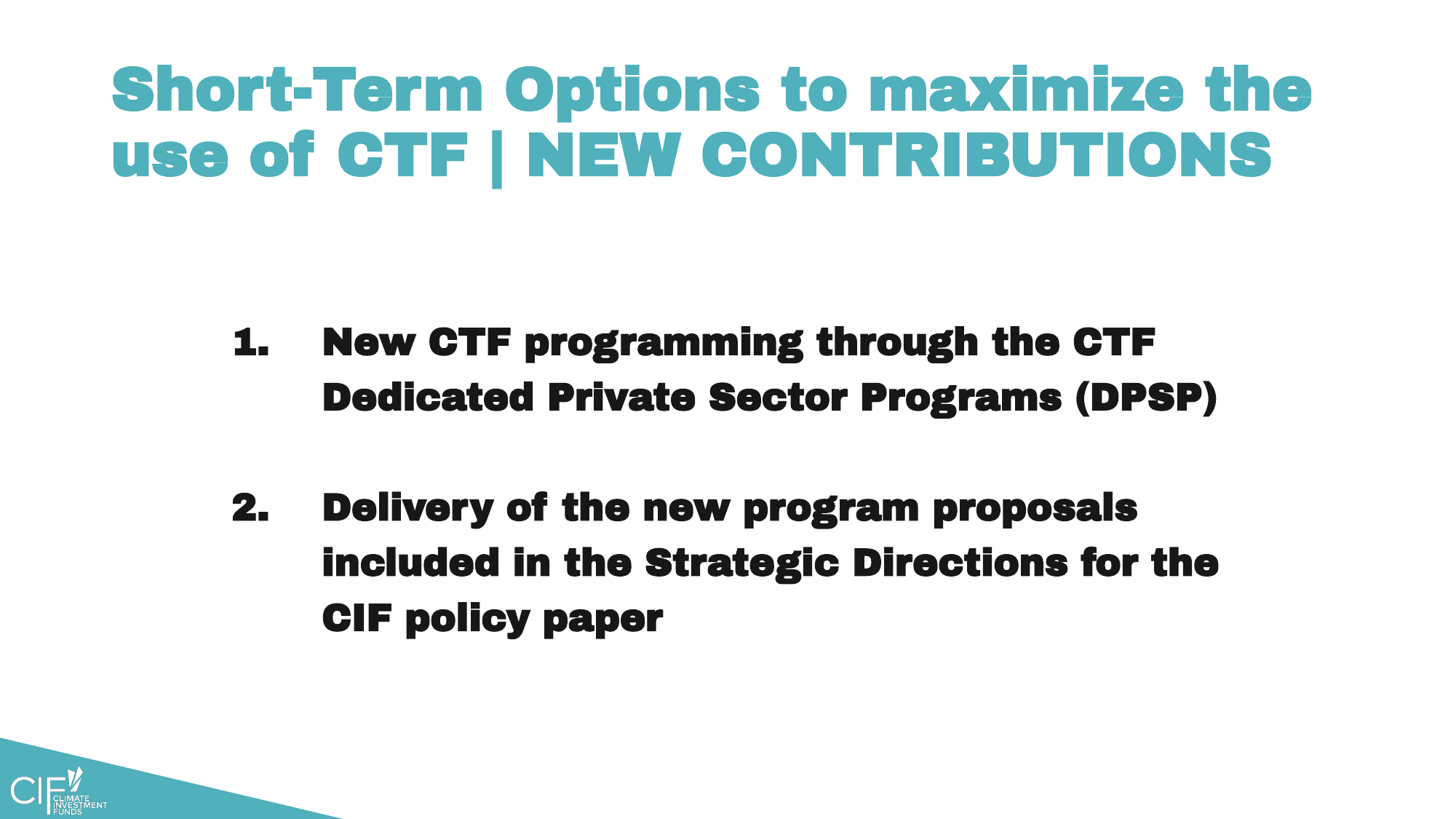

# Short-Term Options to maximize the use of CTF | NEW CONTRIBUTIONS
New CTF programming through the CTF Dedicated Private Sector Programs (DPSP)
Delivery of the new program proposals included in the Strategic Directions for the CIF policy paper